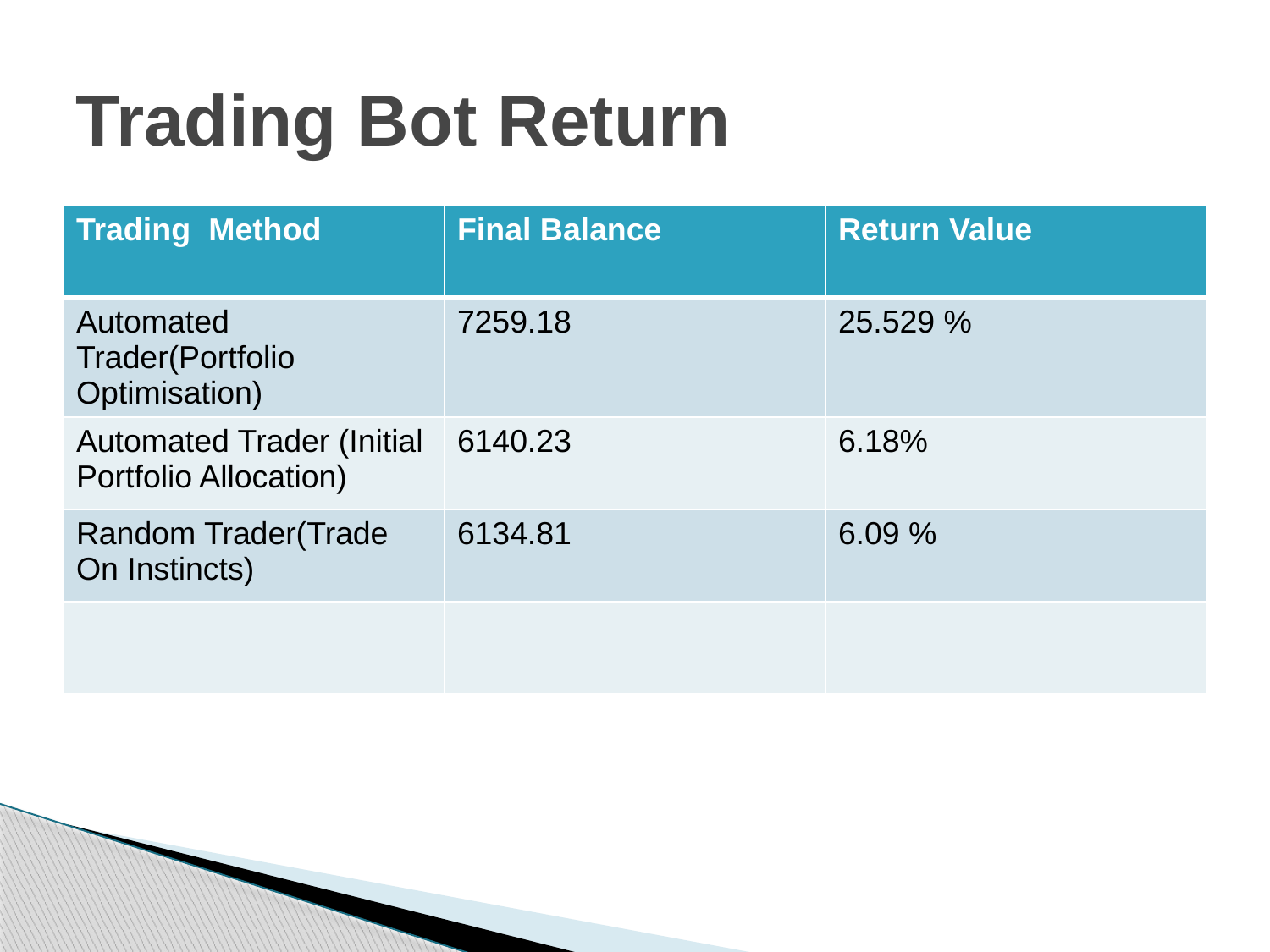

# Trading Bot Return
| Trading Method | Final Balance | Return Value |
| --- | --- | --- |
| Automated Trader(Portfolio Optimisation) | 7259.18 | 25.529 % |
| Automated Trader (Initial Portfolio Allocation) | 6140.23 | 6.18% |
| Random Trader(Trade On Instincts) | 6134.81 | 6.09 % |
|  |  |  |